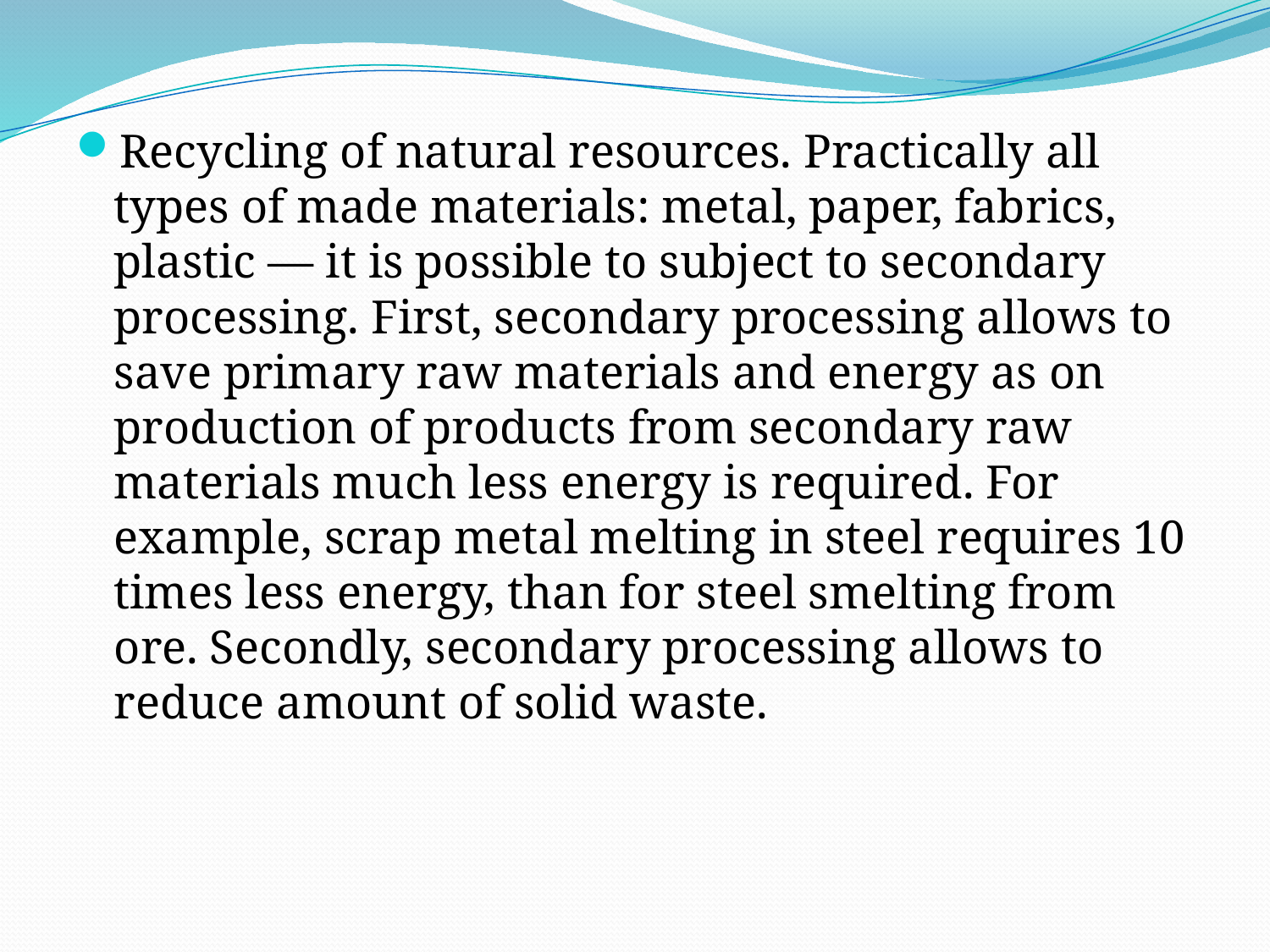

Recycling of natural resources. Practically all types of made materials: metal, paper, fabrics, plastic — it is possible to subject to secondary processing. First, secondary processing allows to save primary raw materials and energy as on production of products from secondary raw materials much less energy is required. For example, scrap metal melting in steel requires 10 times less energy, than for steel smelting from ore. Secondly, secondary processing allows to reduce amount of solid waste.